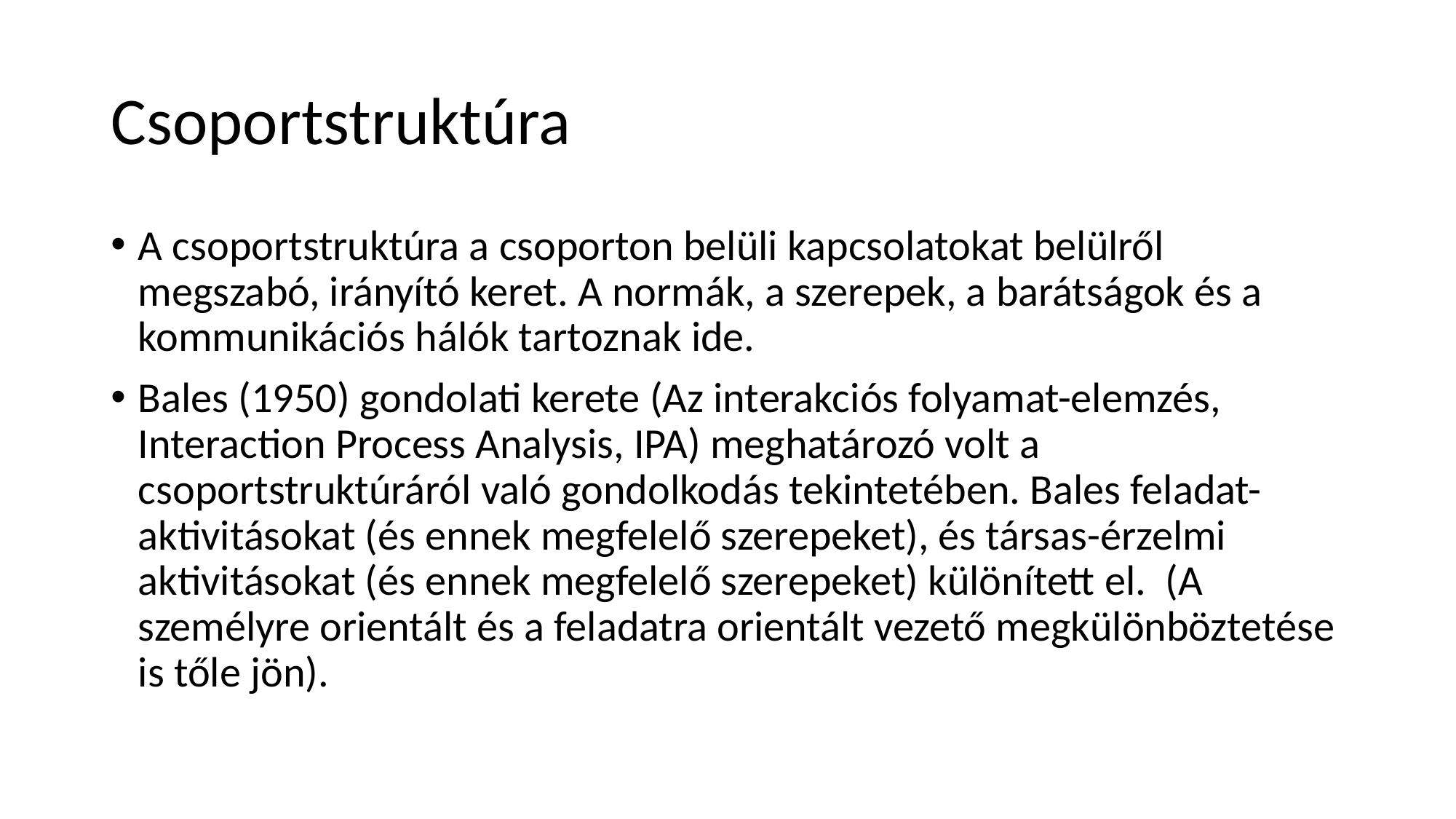

# Csoportstruktúra
A csoportstruktúra a csoporton belüli kapcsolatokat belülről megszabó, irányító keret. A normák, a szerepek, a barátságok és a kommunikációs hálók tartoznak ide.
Bales (1950) gondolati kerete (Az interakciós folyamat-elemzés, Interaction Process Analysis, IPA) meghatározó volt a csoportstruktúráról való gondolkodás tekintetében. Bales feladat-aktivitásokat (és ennek megfelelő szerepeket), és társas-érzelmi aktivitásokat (és ennek megfelelő szerepeket) különített el.  (A személyre orientált és a feladatra orientált vezető megkülönböztetése is tőle jön).